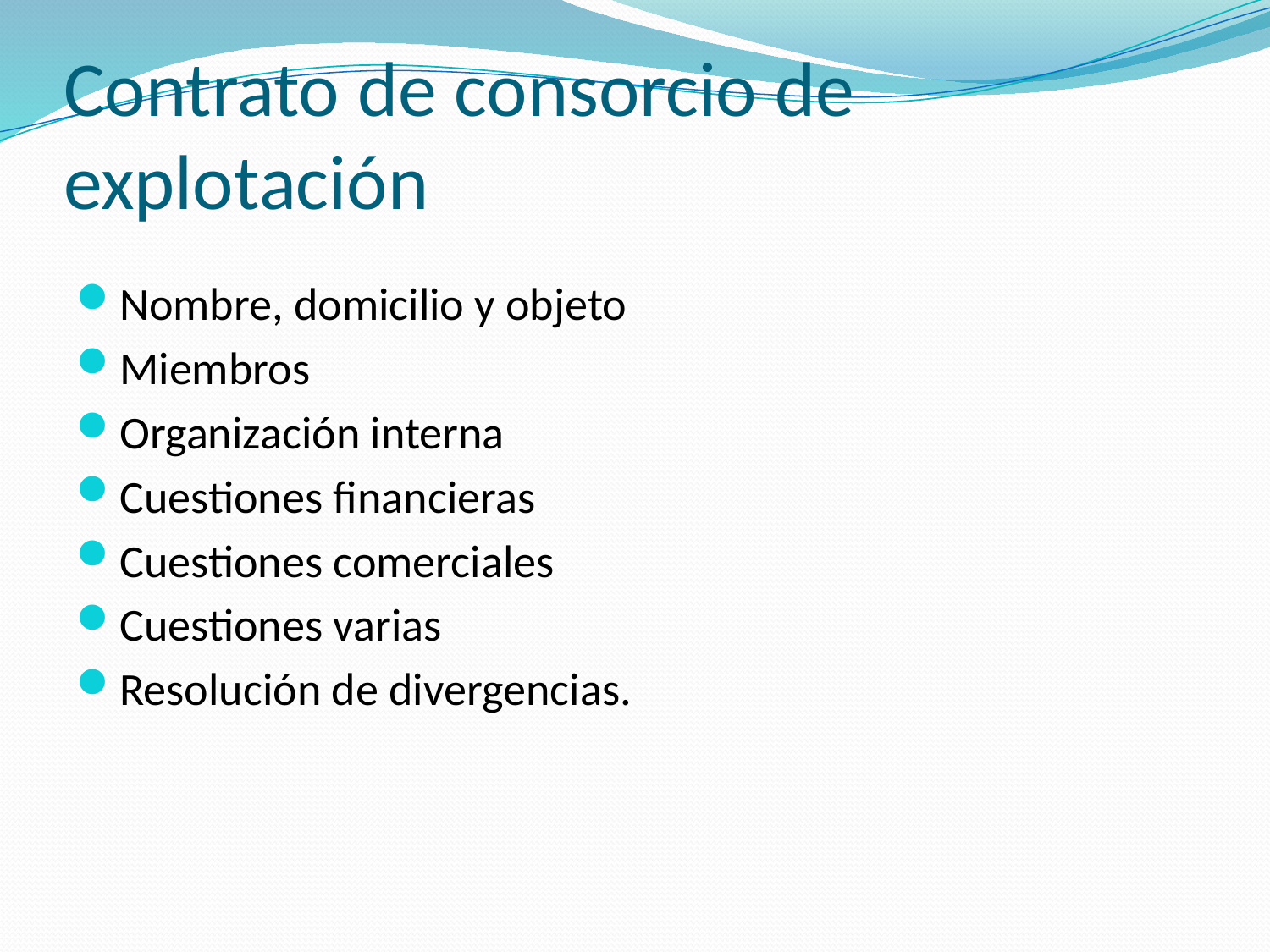

# Contrato de consorcio de explotación
Nombre, domicilio y objeto
Miembros
Organización interna
Cuestiones financieras
Cuestiones comerciales
Cuestiones varias
Resolución de divergencias.